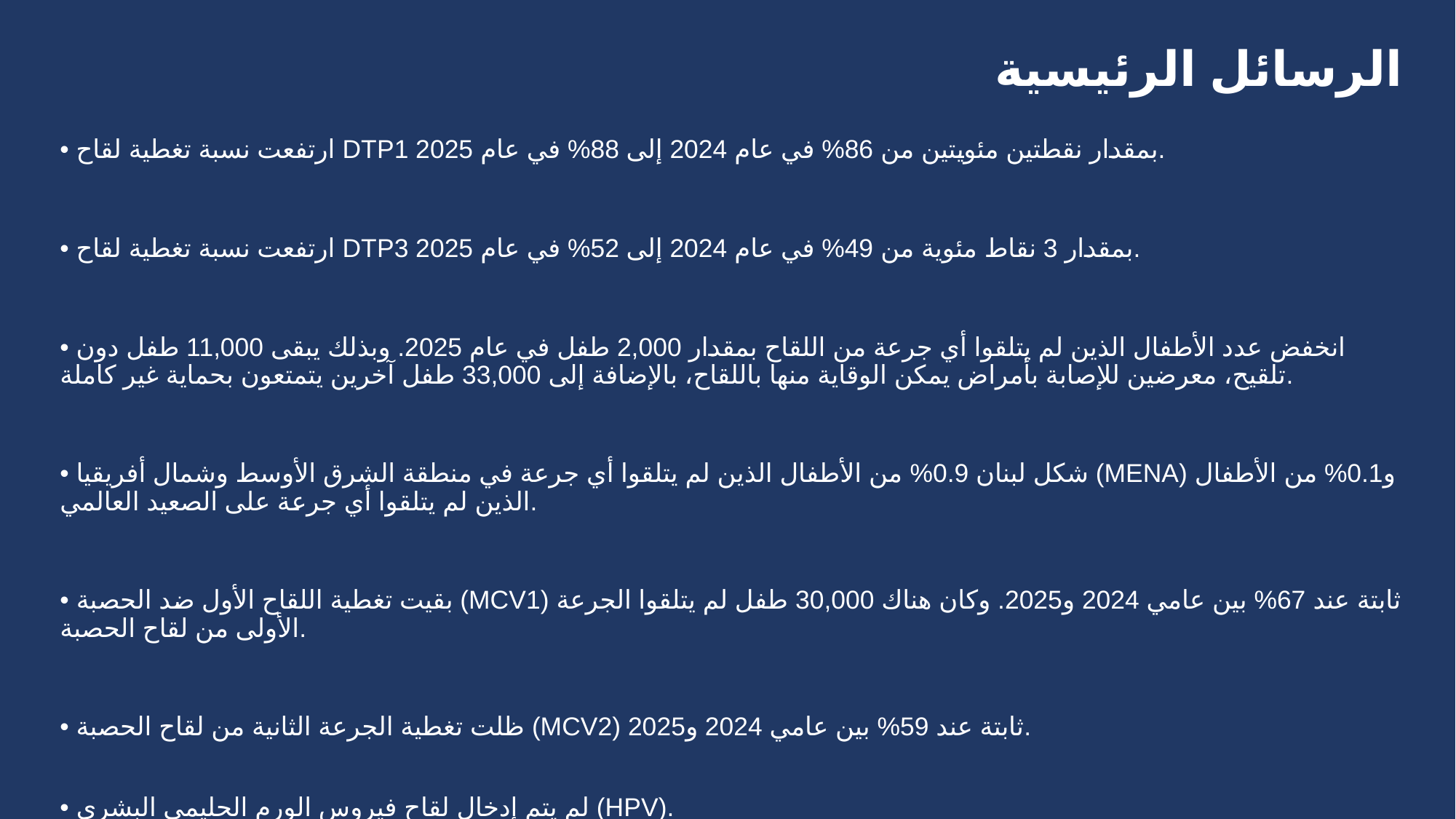

# الرسائل الرئيسية
• ارتفعت نسبة تغطية لقاح DTP1 بمقدار نقطتين مئويتين من 86% في عام 2024 إلى 88% في عام 2025.

• ارتفعت نسبة تغطية لقاح DTP3 بمقدار 3 نقاط مئوية من 49% في عام 2024 إلى 52% في عام 2025.

• انخفض عدد الأطفال الذين لم يتلقوا أي جرعة من اللقاح بمقدار 2,000 طفل في عام 2025. وبذلك يبقى 11,000 طفل دون تلقيح، معرضين للإصابة بأمراض يمكن الوقاية منها باللقاح، بالإضافة إلى 33,000 طفل آخرين يتمتعون بحماية غير كاملة.

• شكل لبنان 0.9% من الأطفال الذين لم يتلقوا أي جرعة في منطقة الشرق الأوسط وشمال أفريقيا (MENA) و0.1% من الأطفال الذين لم يتلقوا أي جرعة على الصعيد العالمي.

• بقيت تغطية اللقاح الأول ضد الحصبة (MCV1) ثابتة عند 67% بين عامي 2024 و2025. وكان هناك 30,000 طفل لم يتلقوا الجرعة الأولى من لقاح الحصبة.

• ظلت تغطية الجرعة الثانية من لقاح الحصبة (MCV2) ثابتة عند 59% بين عامي 2024 و2025.

• لم يتم إدخال لقاح فيروس الورم الحليمي البشري (HPV).